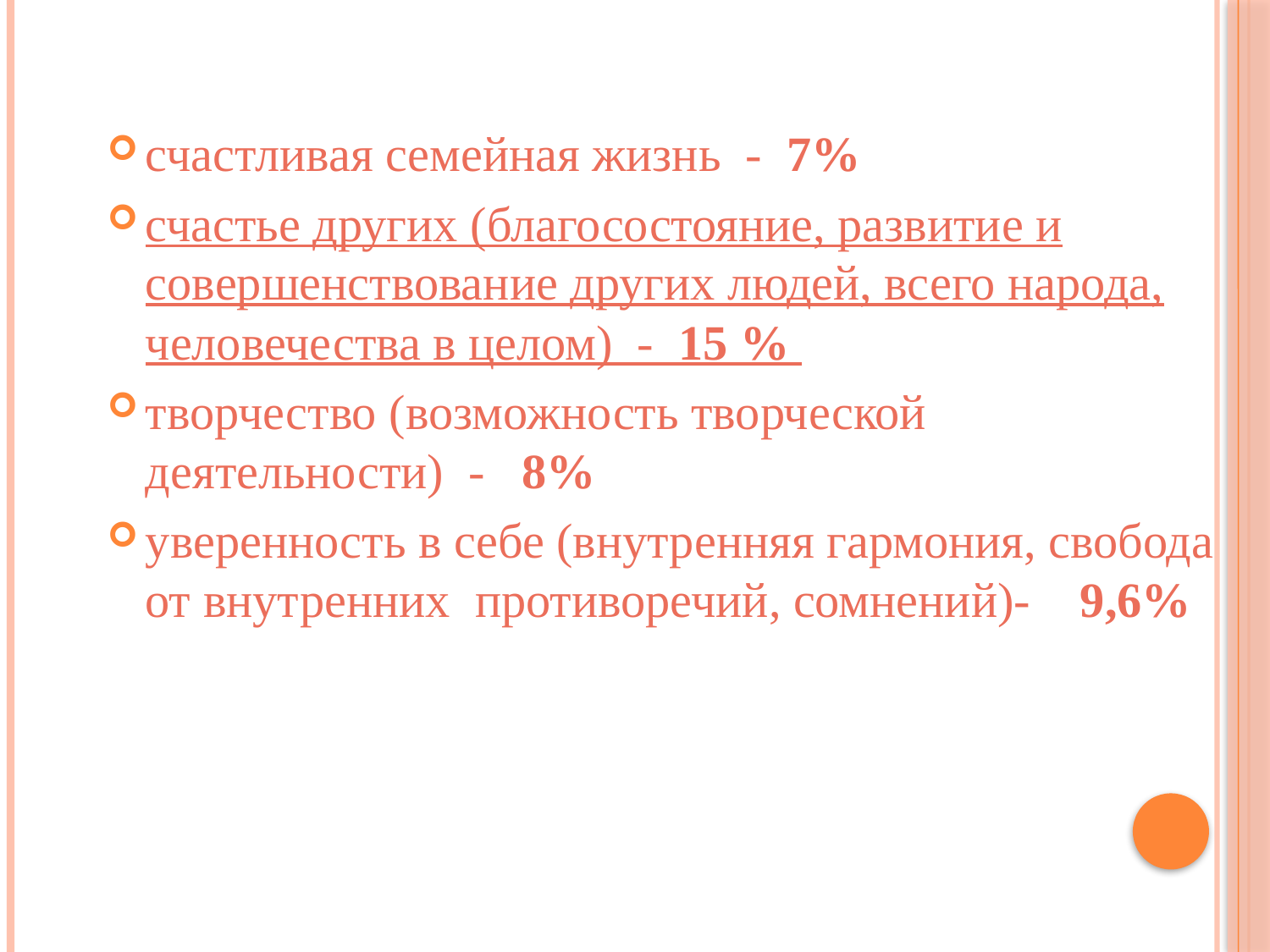

счастливая семейная жизнь  -  7%
счастье других (благосостояние, развитие и совершенствование других людей, всего народа, человечества в целом)  -  15 %
творчество (возможность творческой деятельности)  -   8%
уверенность в себе (внутренняя гармония, свобода от внутренних  противоречий, сомнений)-    9,6%

#